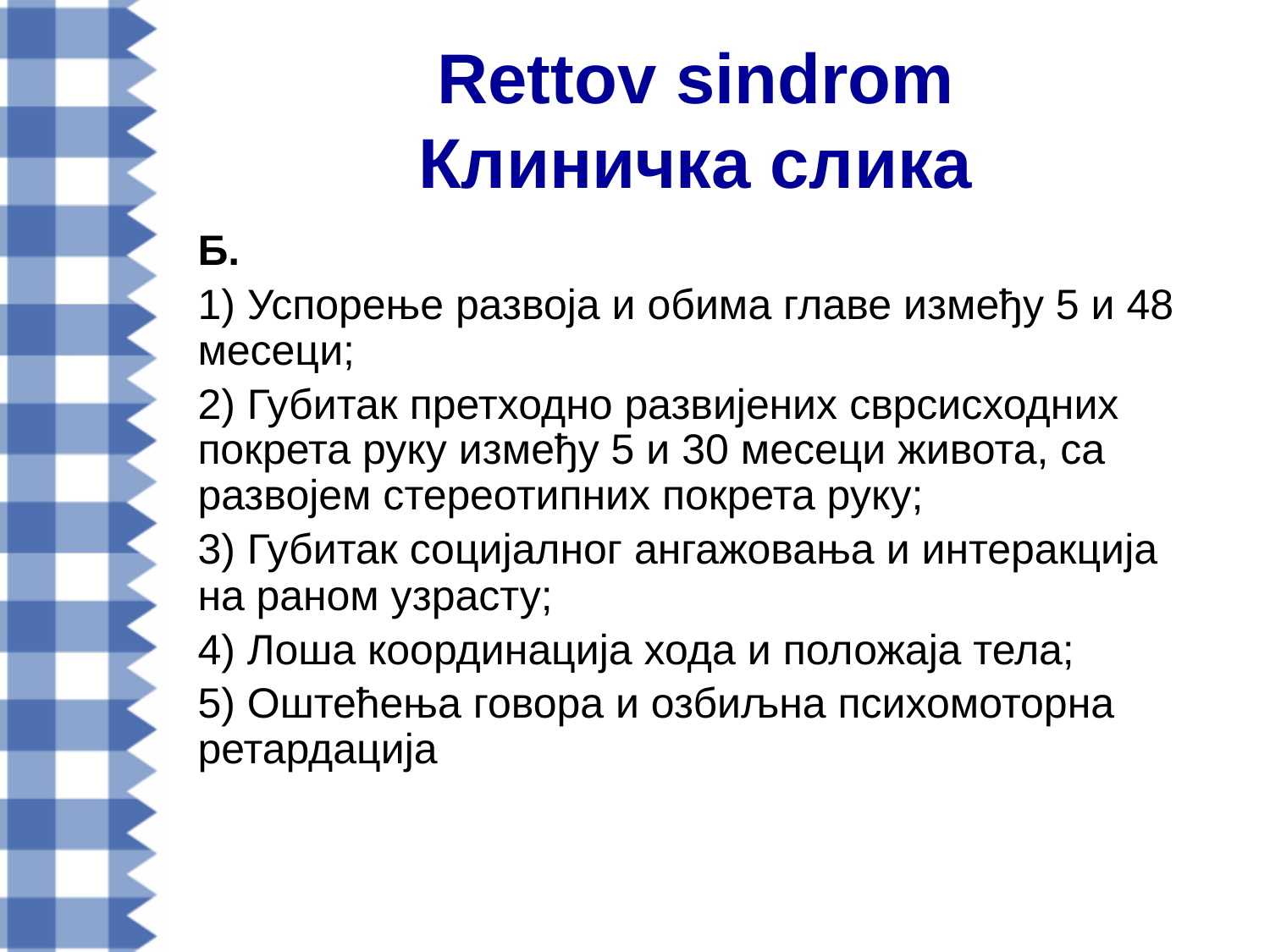

# Rettov sindrom Клиничка слика
Б.
1) Успорење развоја и обима главе између 5 и 48 месеци;
2) Губитак претходно развијених сврсисходних покрета руку између 5 и 30 месеци живота, са развојем стереотипних покрета руку;
3) Губитак социјалног ангажовања и интеракција на раном узрасту;
4) Лоша координација хода и положаја тела;
5) Оштећења говора и озбиљна психомоторна ретардација